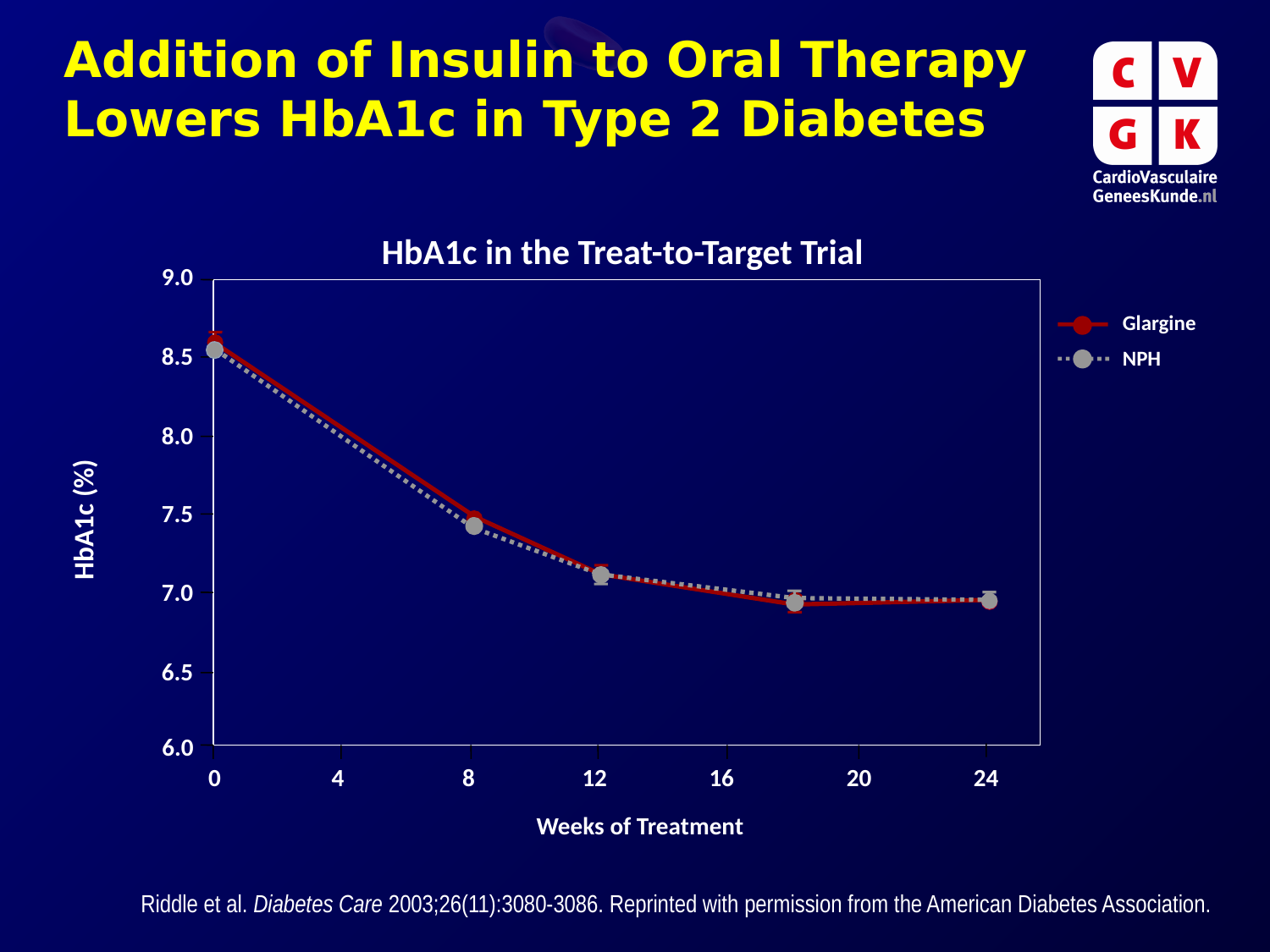

Addition of Insulin to Oral Therapy Lowers HbA1c in Type 2 Diabetes
HbA1c in the Treat-to-Target Trial
9.0

8.5

8.0

7.5

7.0

6.5

6.0

0
4
8
12
16
20
24
Weeks of Treatment
Glargine
NPH

HbA1c (%)
Riddle et al. Diabetes Care 2003;26(11):3080-3086. Reprinted with permission from the American Diabetes Association.